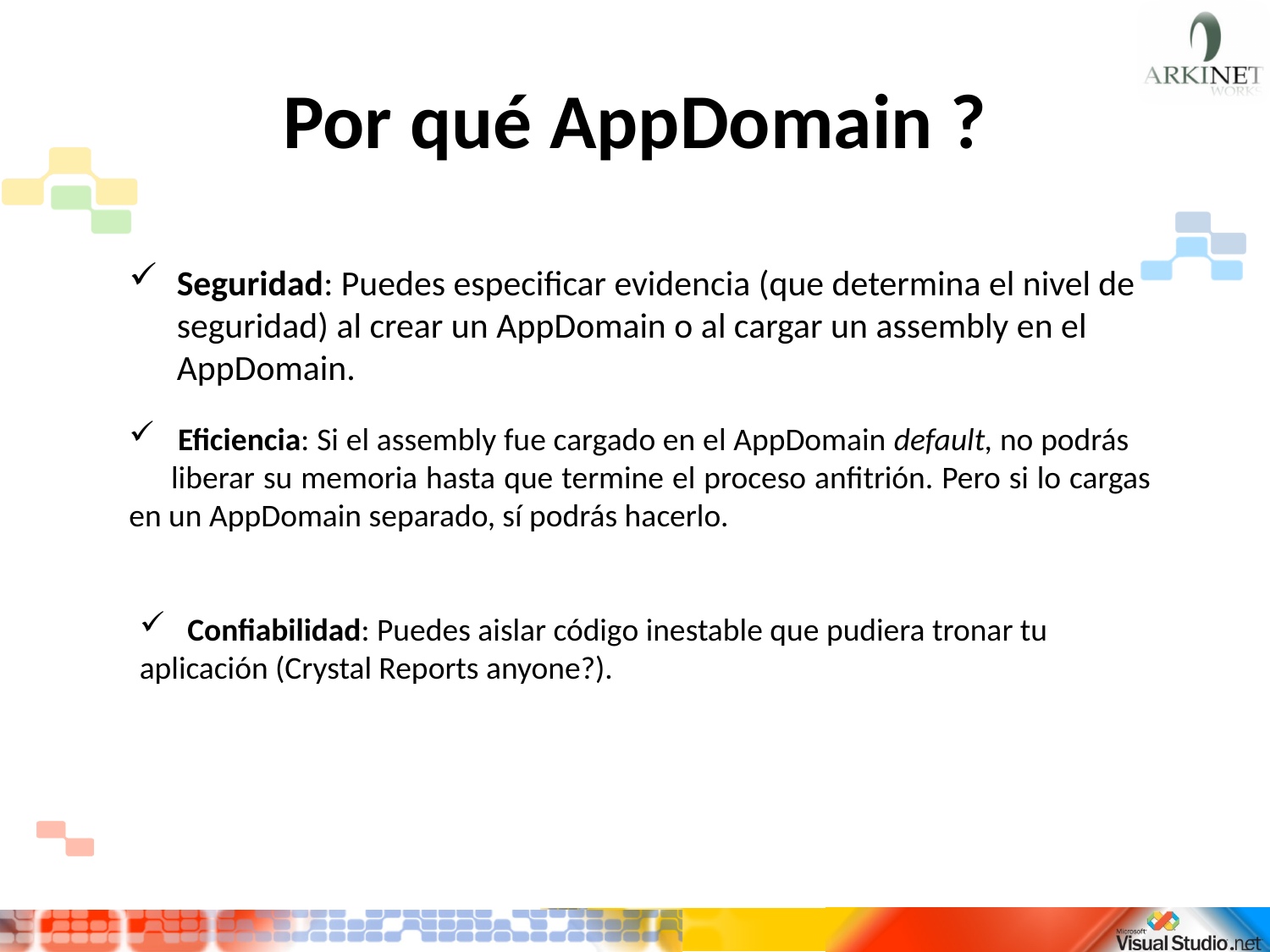

# Por qué AppDomain ?
Seguridad: Puedes especificar evidencia (que determina el nivel de seguridad) al crear un AppDomain o al cargar un assembly en el AppDomain.

   Eficiencia: Si el assembly fue cargado en el AppDomain default, no podrás         liberar su memoria hasta que termine el proceso anfitrión. Pero si lo cargas en un AppDomain separado, sí podrás hacerlo.
   Confiabilidad: Puedes aislar código inestable que pudiera tronar tu aplicación (Crystal Reports anyone?).